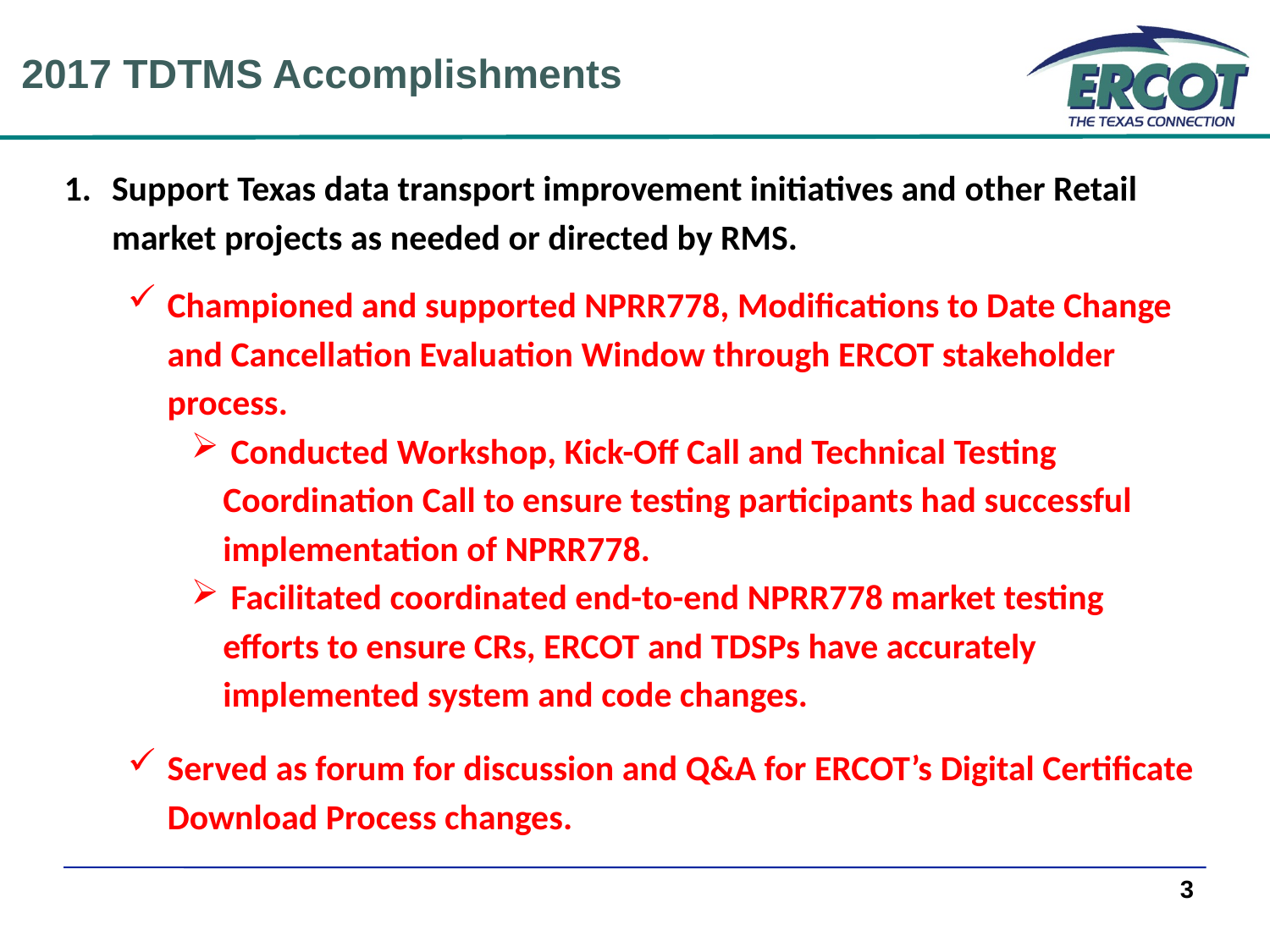

2017 TDTMS Accomplishments
Support Texas data transport improvement initiatives and other Retail market projects as needed or directed by RMS.

Championed and supported NPRR778, Modifications to Date Change and Cancellation Evaluation Window through ERCOT stakeholder process.
 Conducted Workshop, Kick-Off Call and Technical Testing Coordination Call to ensure testing participants had successful implementation of NPRR778.
 Facilitated coordinated end-to-end NPRR778 market testing efforts to ensure CRs, ERCOT and TDSPs have accurately implemented system and code changes.

Served as forum for discussion and Q&A for ERCOT’s Digital Certificate Download Process changes.
3